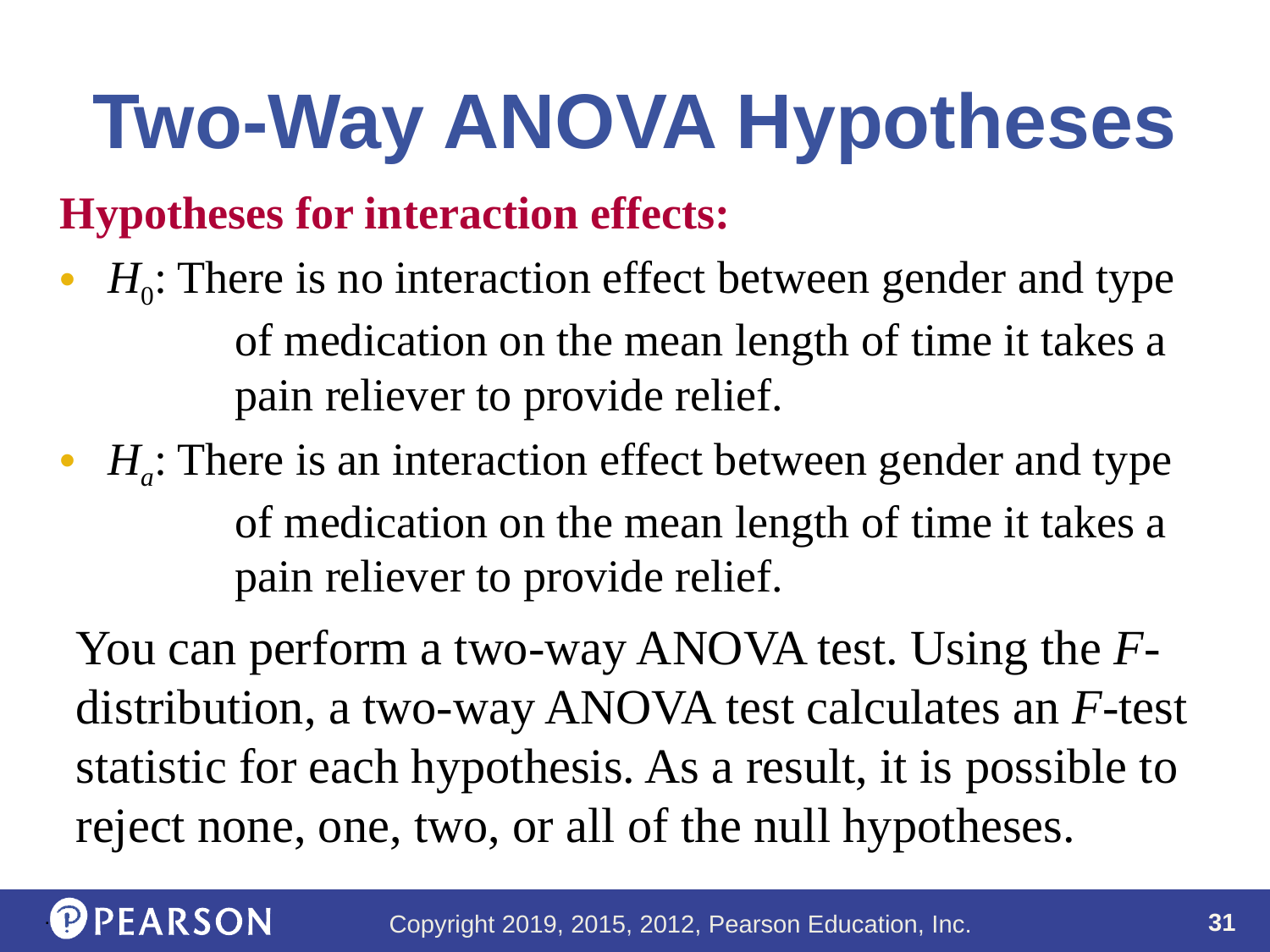

# Two-Way ANOVA Hypotheses
Hypotheses for interaction effects:
H0: There is no interaction effect between gender and type
	of medication on the mean length of time it takes a
	pain reliever to provide relief.
Ha: There is an interaction effect between gender and type
	of medication on the mean length of time it takes a 	pain reliever to provide relief.

You can perform a two-way ANOVA test. Using the F-distribution, a two-way ANOVA test calculates an F-test statistic for each hypothesis. As a result, it is possible to reject none, one, two, or all of the null hypotheses.
.